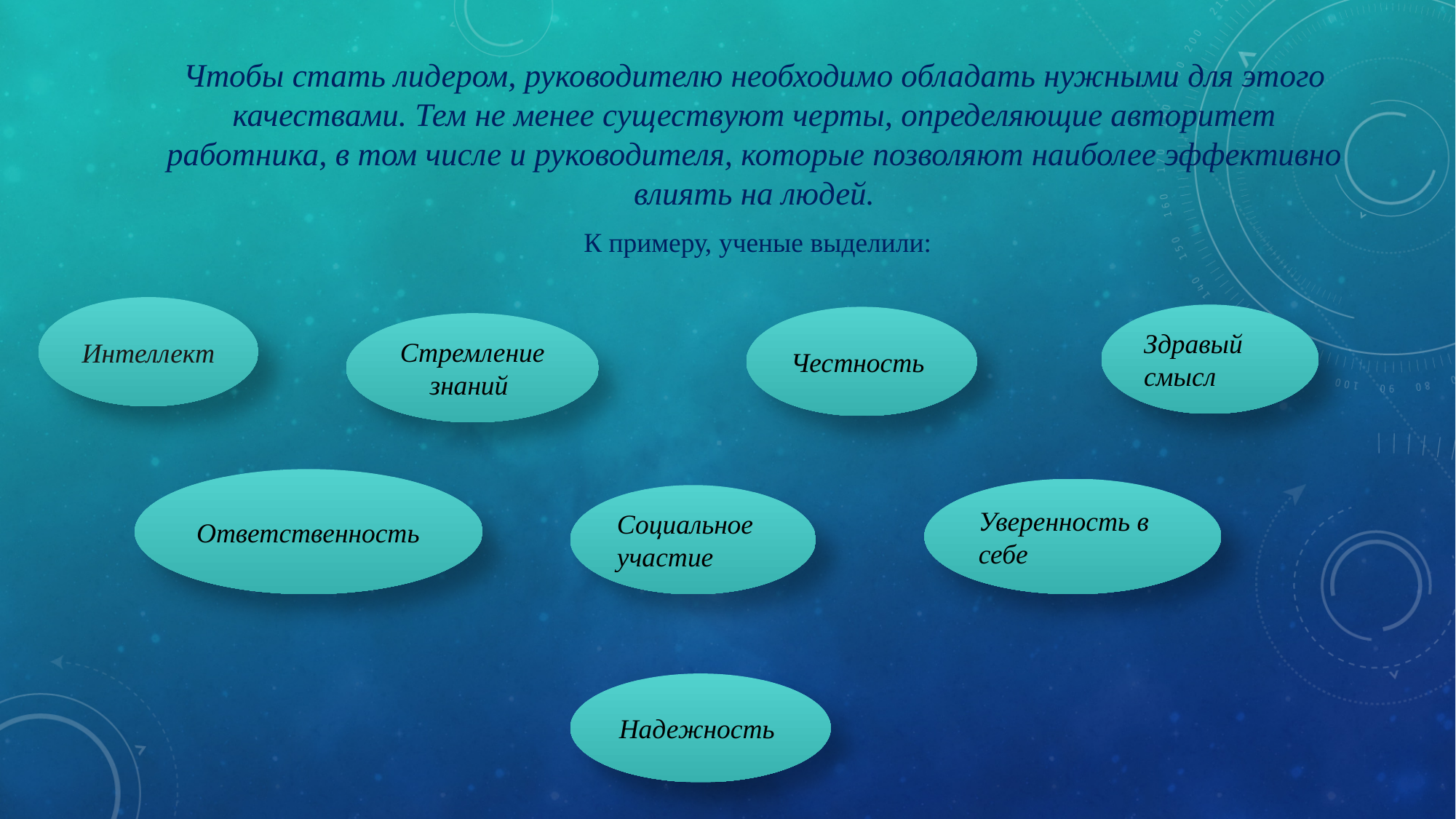

Чтобы стать лидером, руководителю необходимо обладать нужными для этого качествами. Тем не менее существуют черты, определяющие авторитет работника, в том числе и руководителя, которые позволяют наиболее эффективно влиять на людей.
 К примеру, ученые выделили:
Интеллект
Здравый смысл
Честность
Стремление знаний
Ответственность
Уверенность в себе
Социальное участие
Надежность